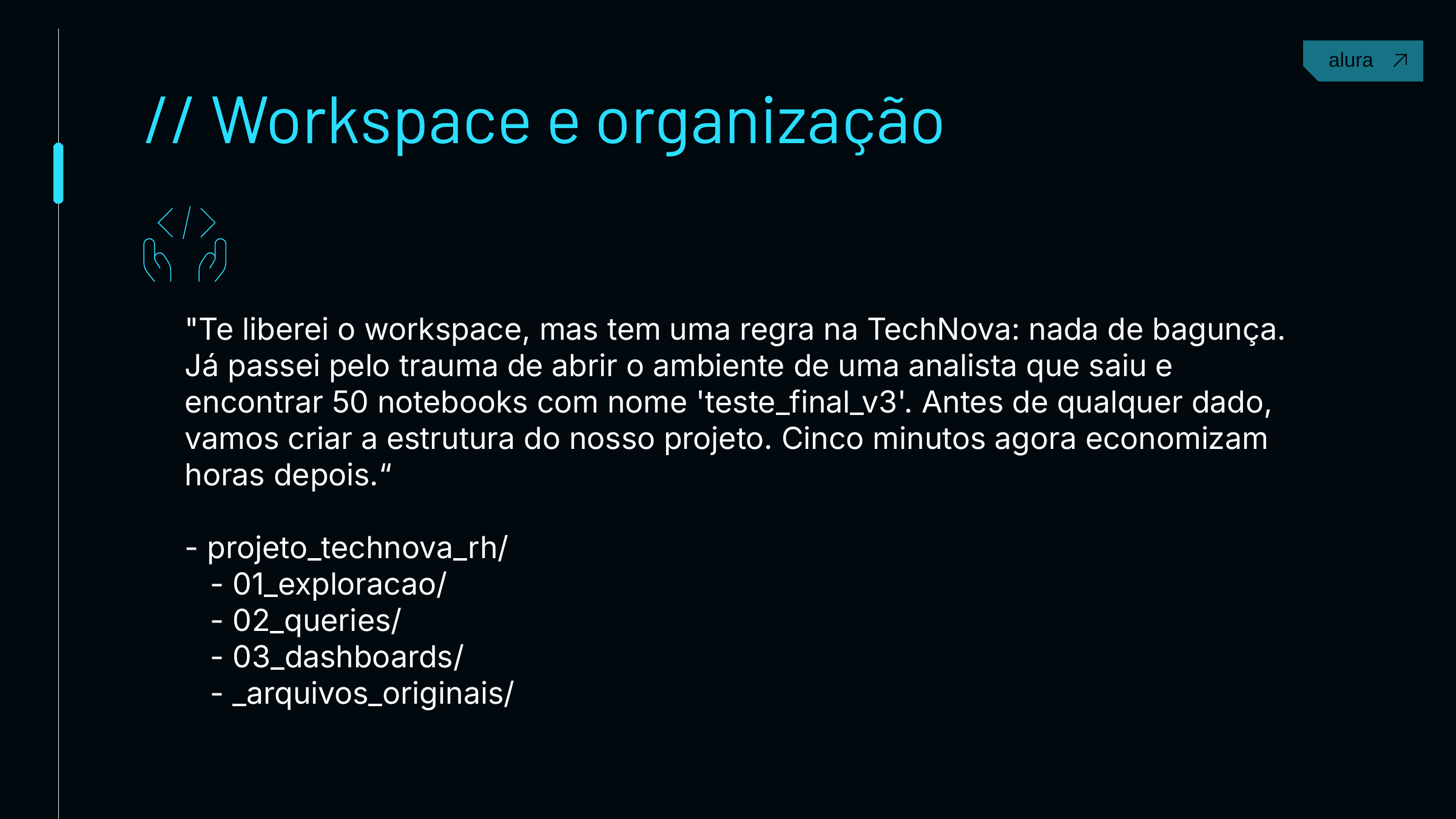

Contact
// Workspace e organização

"Te liberei o workspace, mas tem uma regra na TechNova: nada de bagunça. Já passei pelo trauma de abrir o ambiente de uma analista que saiu e encontrar 50 notebooks com nome 'teste_final_v3'. Antes de qualquer dado, vamos criar a estrutura do nosso projeto. Cinco minutos agora economizam horas depois.“

- projeto_technova_rh/
   - 01_exploracao/
   - 02_queries/
   - 03_dashboards/
   - _arquivos_originais/